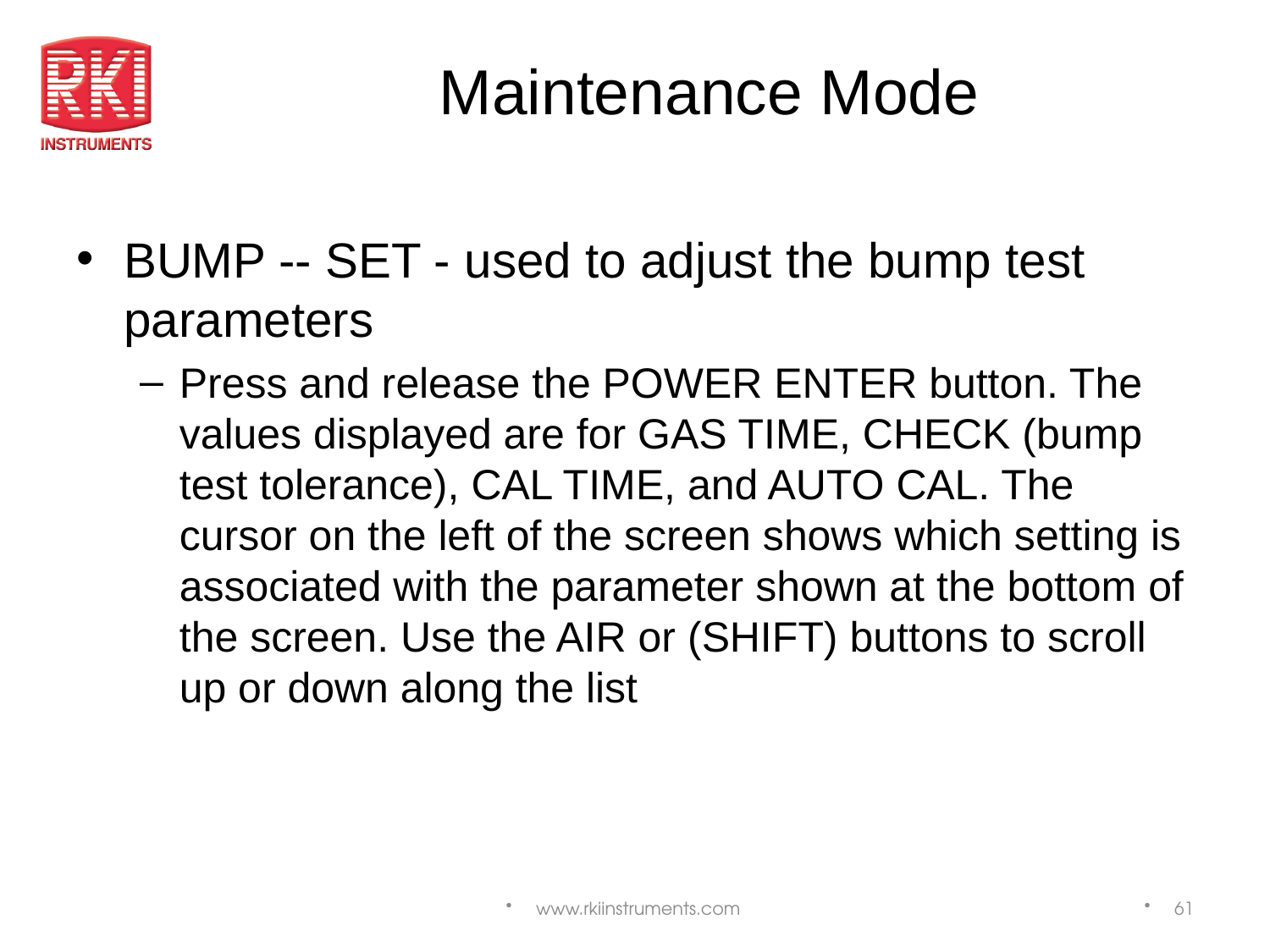

# Maintenance Mode
BUMP -- SET - used to adjust the bump test parameters
Press and release the POWER ENTER button. The values displayed are for GAS TIME, CHECK (bump test tolerance), CAL TIME, and AUTO CAL. The cursor on the left of the screen shows which setting is associated with the parameter shown at the bottom of the screen. Use the AIR or (SHIFT) buttons to scroll up or down along the list

www.rkiinstruments.com
61